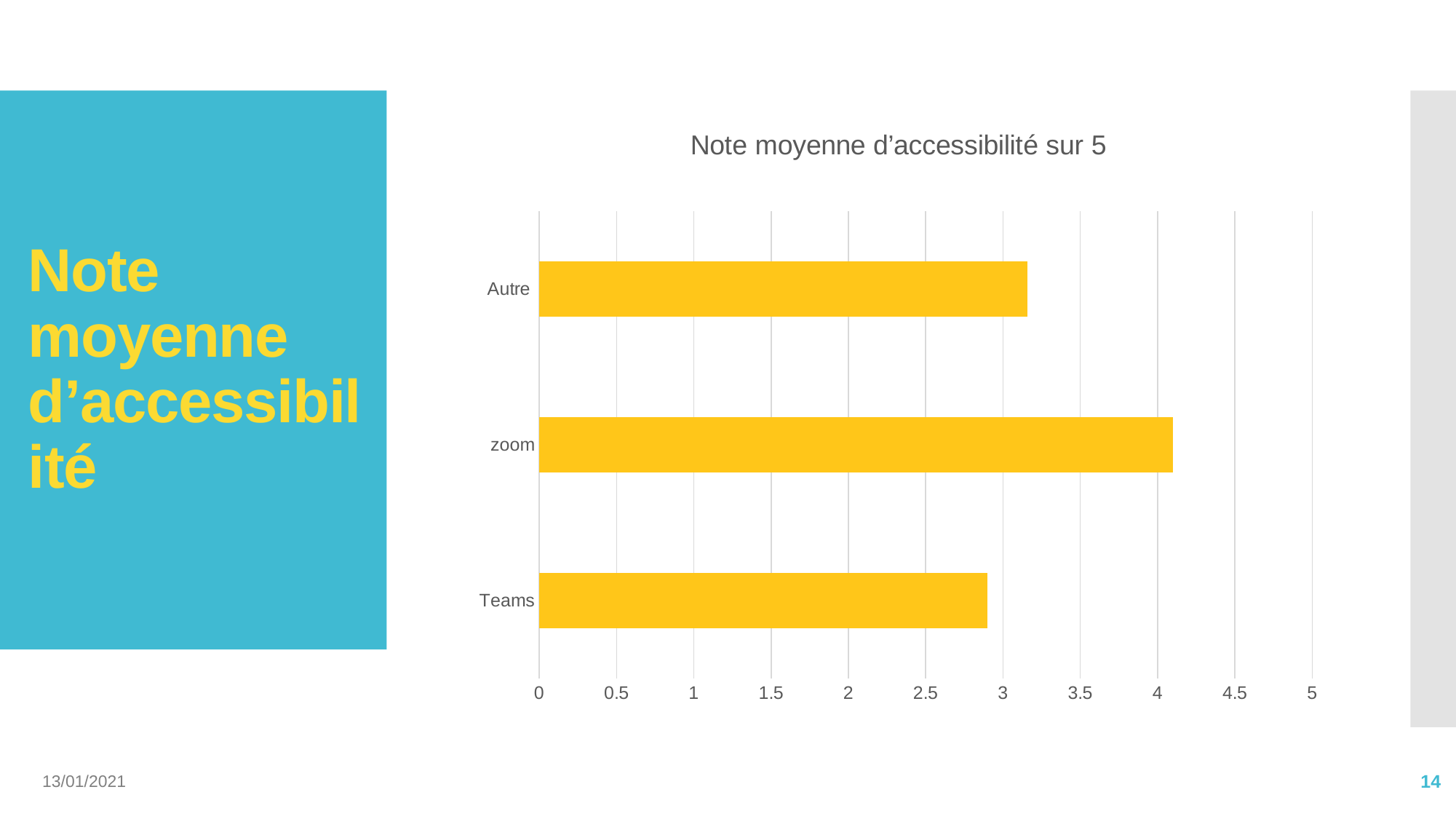

# Note moyenne d’accessibilité

### Chart: Note moyenne d’accessibilité sur 5

| Category | Moyenne |
|---|---|
| Teams | 2.9 |
| zoom | 4.1 |
| Autre  | 3.157837838 |
13/01/2021
14